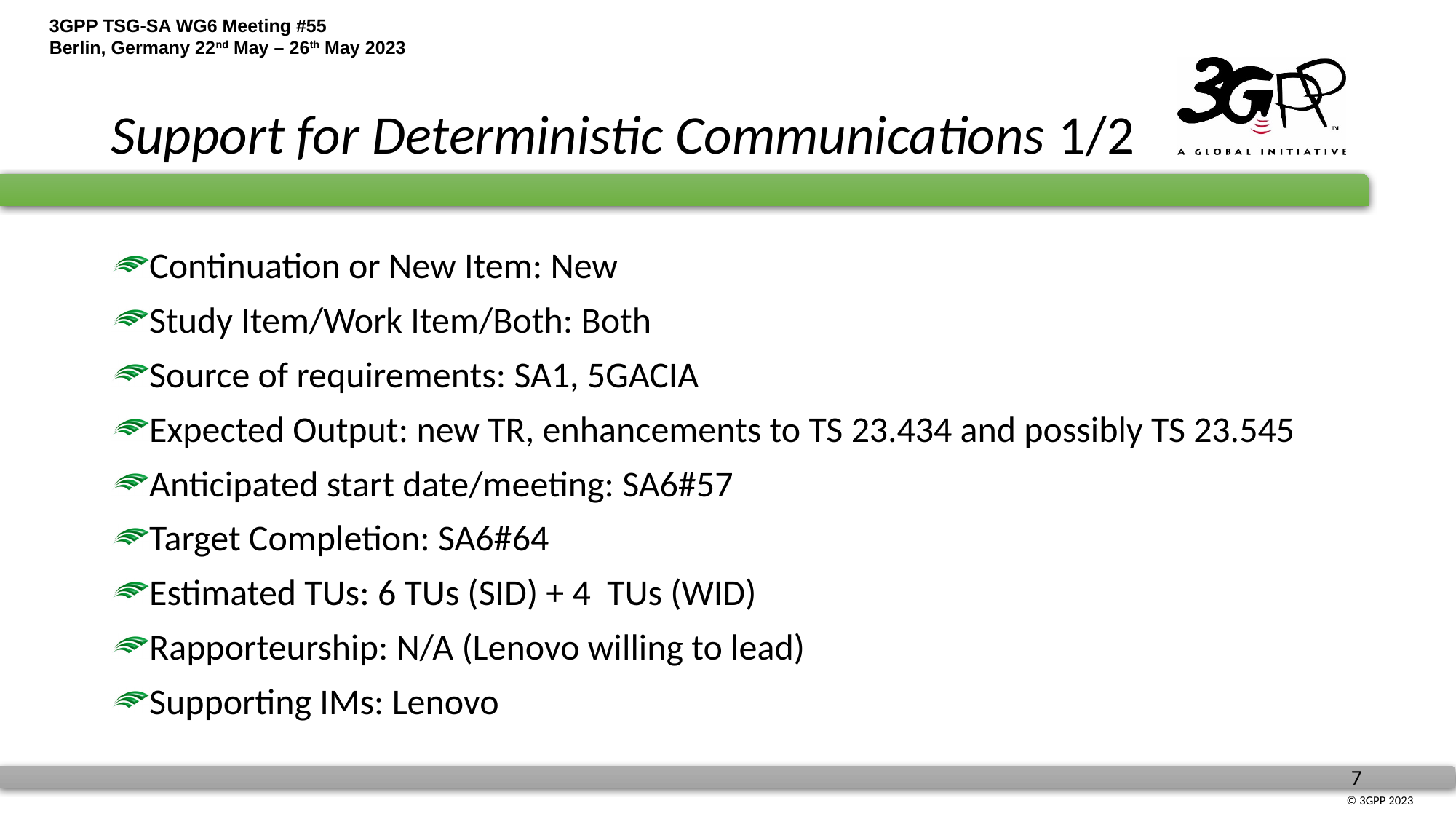

# Support for Deterministic Communications 1/2
Continuation or New Item: New
Study Item/Work Item/Both: Both
Source of requirements: SA1, 5GACIA
Expected Output: new TR, enhancements to TS 23.434 and possibly TS 23.545
Anticipated start date/meeting: SA6#57
Target Completion: SA6#64
Estimated TUs: 6 TUs (SID) + 4  TUs (WID)
Rapporteurship: N/A (Lenovo willing to lead)
Supporting IMs: Lenovo